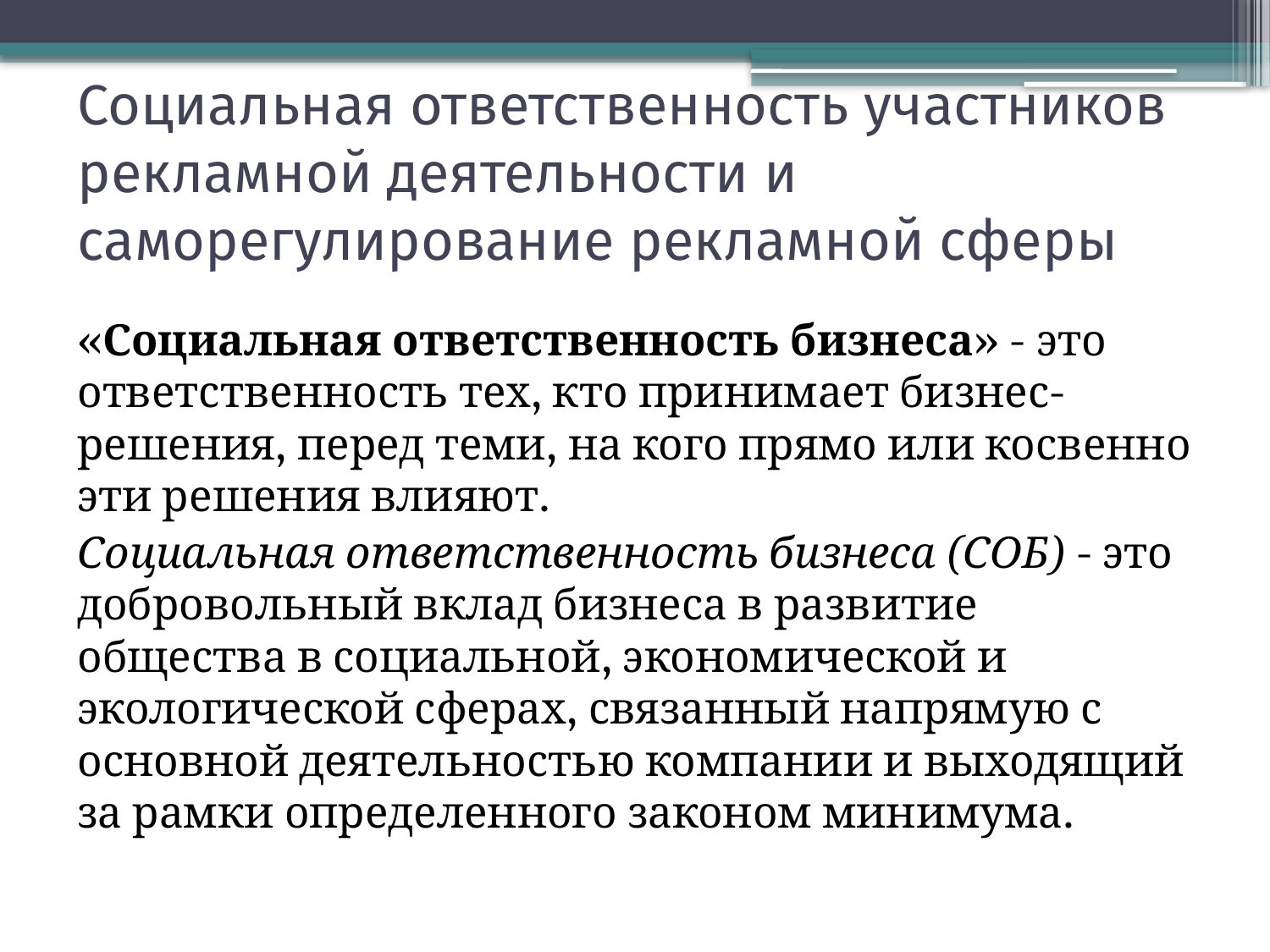

# Социальная ответственность участников рекламной деятельности и саморегулирование рекламной сферы
«Социальная ответственность бизнеса» - это ответственность тех, кто принимает бизнес-решения, перед теми, на кого прямо или косвенно эти решения влияют.
Социальная ответственность бизнеса (СОБ) - это добровольный вклад бизнеса в развитие общества в социальной, экономической и экологической сферах, связанный напрямую с основной деятельностью компании и выходящий за рамки определенного законом минимума.